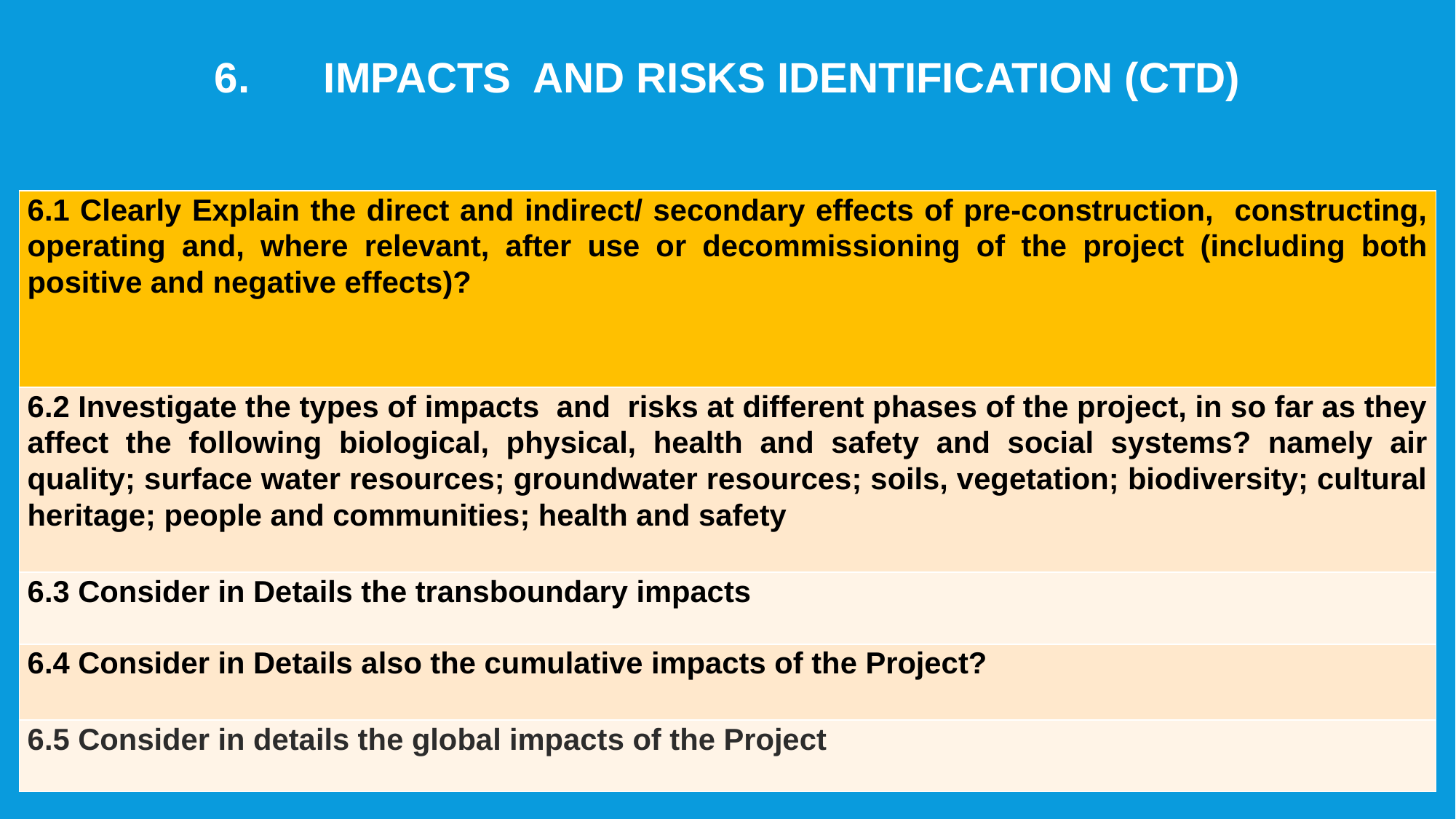

6.	IMPACTS  and RISKS IDENTIFICATION (ctd)
| 6.1 Clearly Explain the direct and indirect/ secondary effects of pre-construction, constructing, operating and, where relevant, after use or decommissioning of the project (including both positive and negative effects)? |
| --- |
| 6.2 Investigate the types of impacts and risks at different phases of the project, in so far as they affect the following biological, physical, health and safety and social systems? namely air quality; surface water resources; groundwater resources; soils, vegetation; biodiversity; cultural heritage; people and communities; health and safety |
| 6.3 Consider in Details the transboundary impacts |
| 6.4 Consider in Details also the cumulative impacts of the Project? |
| 6.5 Consider in details the global impacts of the Project |